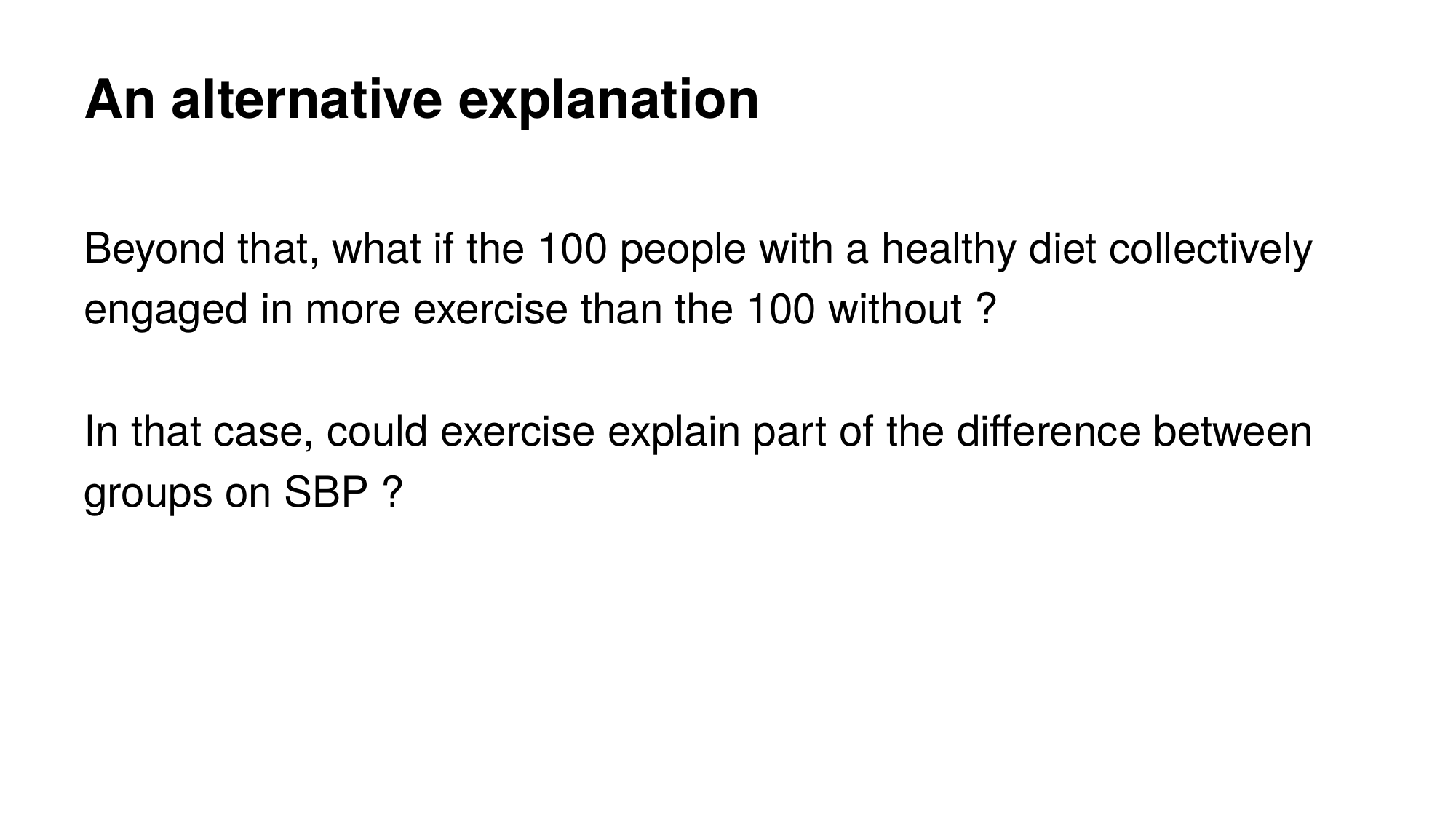

# An alternative explanation
Beyond that, what if the 100 people with a healthy diet collectively engaged in more exercise than the 100 without ?

In that case, could exercise explain part of the difference between groups on SBP ?